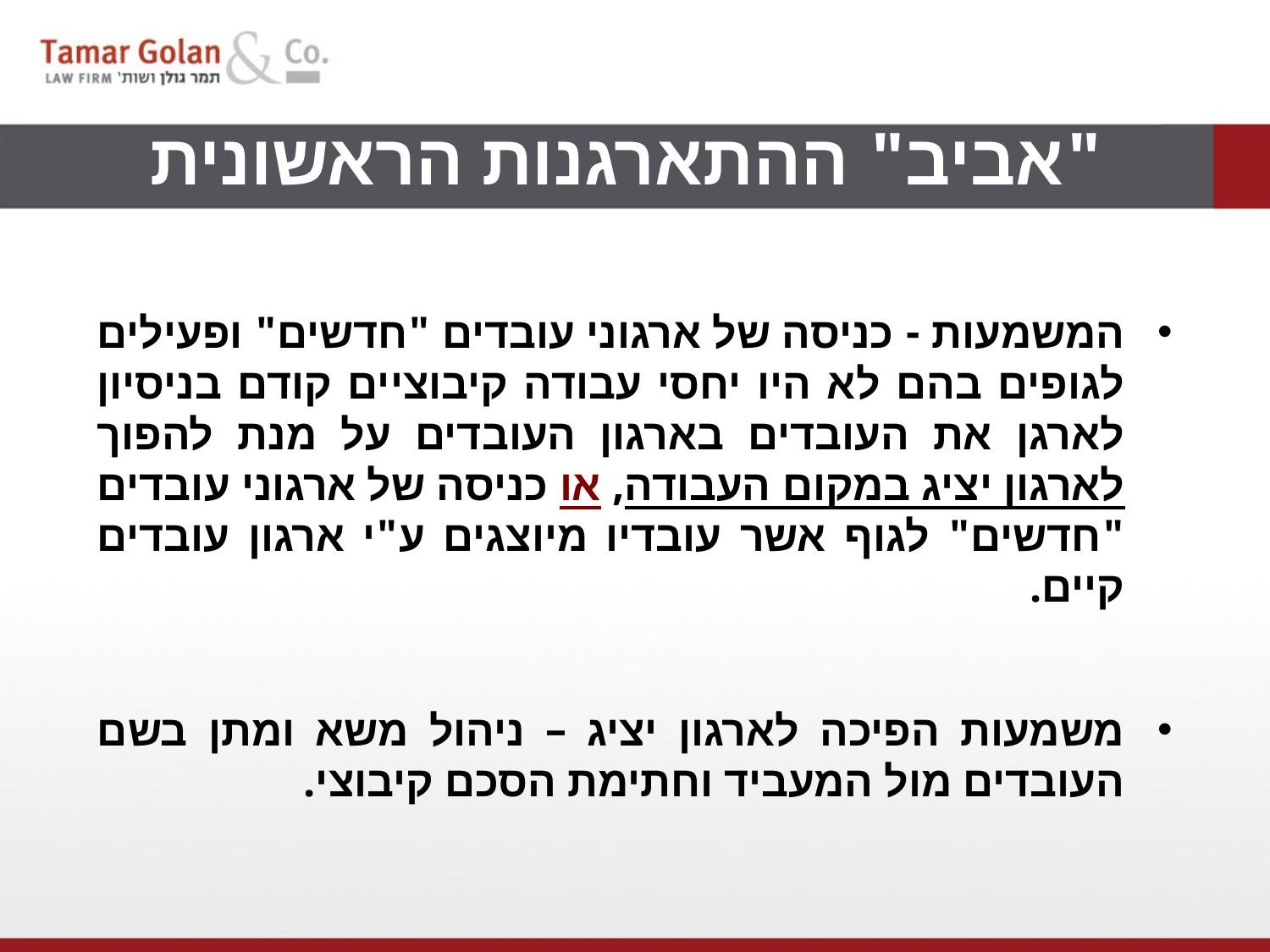

"אביב" ההתארגנות הראשונית
המשמעות - כניסה של ארגוני עובדים "חדשים" ופעילים לגופים בהם לא היו יחסי עבודה קיבוציים קודם בניסיון לארגן את העובדים בארגון העובדים על מנת להפוך לארגון יציג במקום העבודה, או כניסה של ארגוני עובדים "חדשים" לגוף אשר עובדיו מיוצגים ע"י ארגון עובדים קיים.

משמעות הפיכה לארגון יציג – ניהול משא ומתן בשם העובדים מול המעביד וחתימת הסכם קיבוצי.